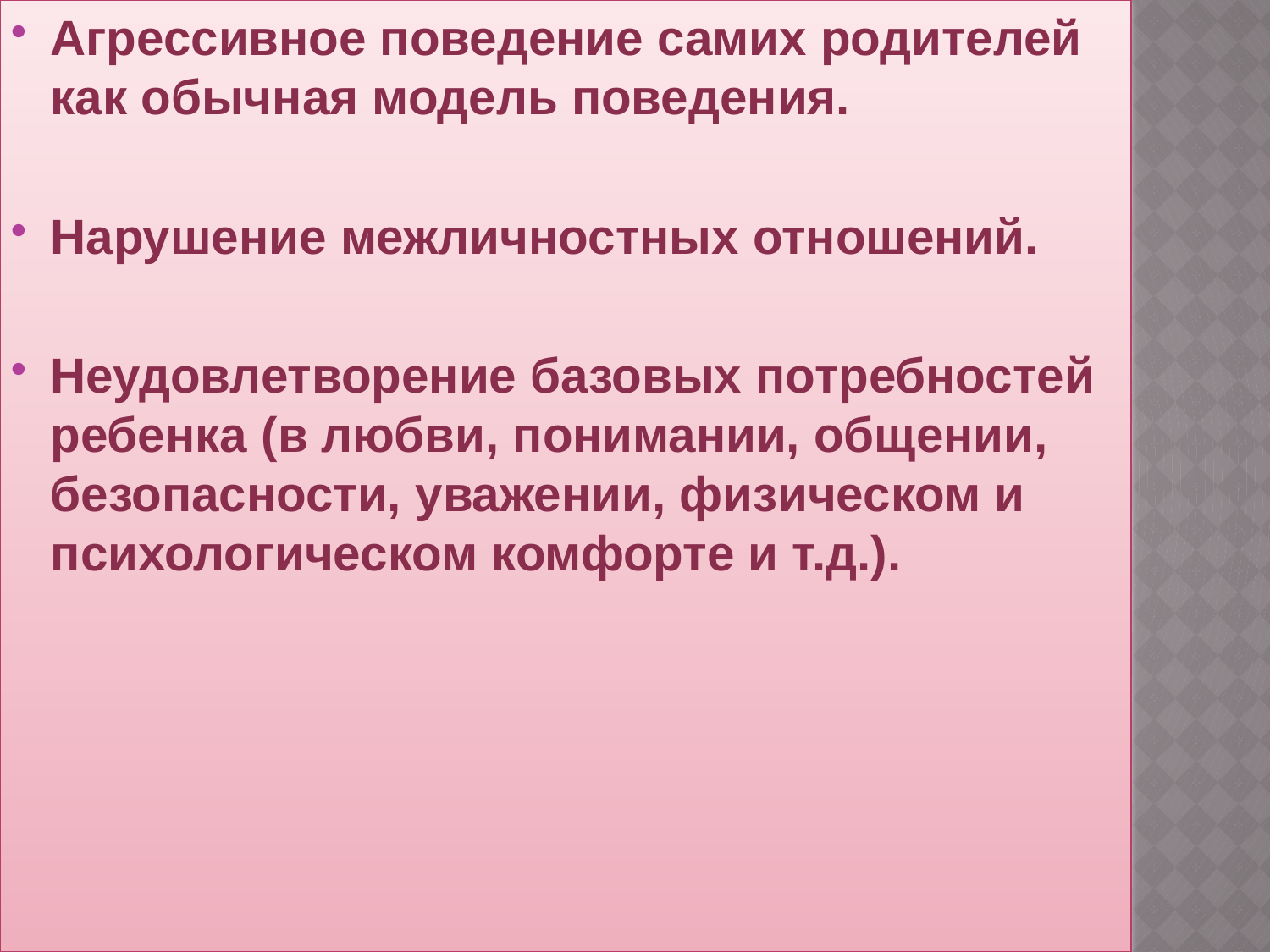

Агрессивное поведение самих родителей как обычная модель поведения.

Нарушение межличностных отношений.

Неудовлетворение базовых потребностей ребенка (в любви, понимании, общении, безопасности, уважении, физическом и психологическом комфорте и т.д.).

#